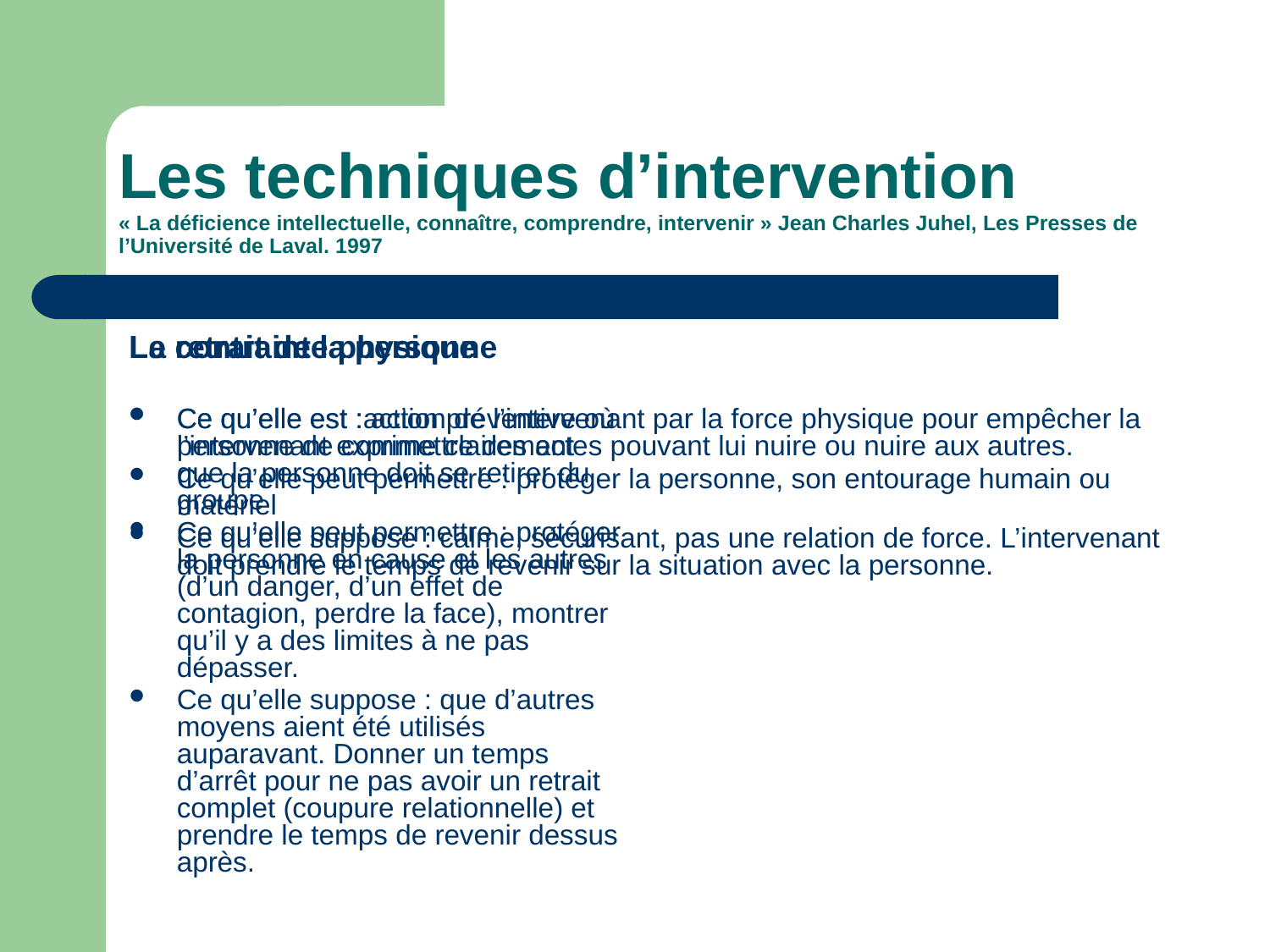

# Les techniques d’intervention « La déficience intellectuelle, connaître, comprendre, intervenir » Jean Charles Juhel, Les Presses de l’Université de Laval. 1997
Le retrait de la personne

Ce qu’elle est :action préventive où l’intervenant exprime clairement que la personne doit se retirer du groupe
Ce qu’elle peut permettre : protéger la personne en cause et les autres (d’un danger, d’un effet de contagion, perdre la face), montrer qu’il y a des limites à ne pas dépasser.
Ce qu’elle suppose : que d’autres moyens aient été utilisés auparavant. Donner un temps d’arrêt pour ne pas avoir un retrait complet (coupure relationnelle) et prendre le temps de revenir dessus après.
La contrainte physique

Ce qu’elle est : action de l’intervenant par la force physique pour empêcher la personne de commettre des actes pouvant lui nuire ou nuire aux autres.
Ce qu’elle peut permettre : protéger la personne, son entourage humain ou matériel
Ce qu’elle suppose : calme, sécurisant, pas une relation de force. L’intervenant doit prendre le temps de revenir sur la situation avec la personne.